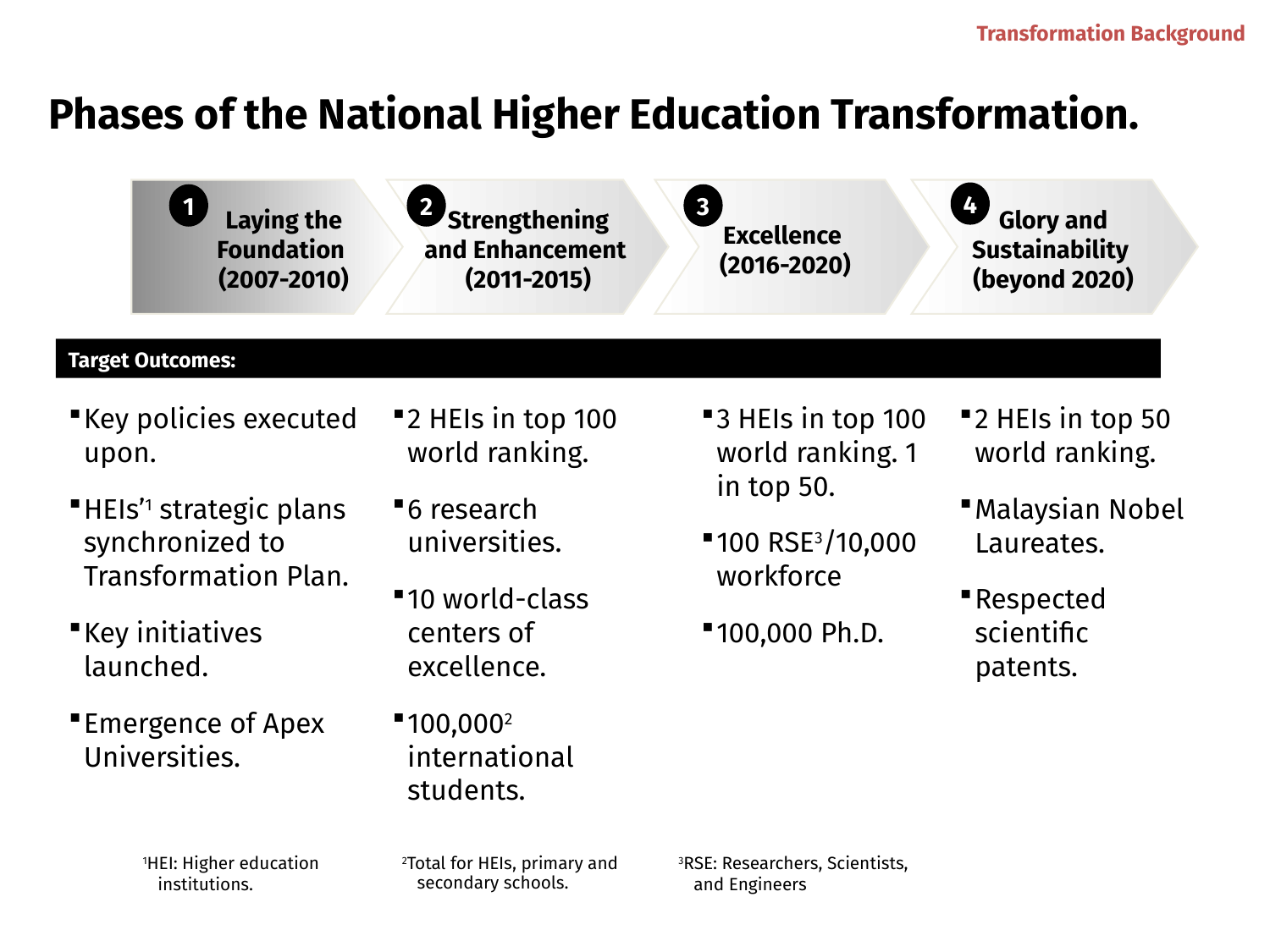

Transformation Background
Phases of the National Higher Education Transformation.

4
1
2
3
Laying the Foundation
(2007-2010)
Strengthening
and Enhancement
(2011-2015)
Glory and Sustainability
(beyond 2020)
Excellence
(2016-2020)
Target Outcomes:
Key policies executed upon.
HEIs’1 strategic plans synchronized to Transformation Plan.
Key initiatives launched.
Emergence of Apex Universities.
2 HEIs in top 100 world ranking.
6 research universities.
10 world-class centers of excellence.
100,0002 international students.
3 HEIs in top 100 world ranking. 1 in top 50.
100 RSE3/10,000 workforce
100,000 Ph.D.

2 HEIs in top 50 world ranking.
Malaysian Nobel Laureates.
Respected scientific patents.
1HEI: Higher education institutions.
3RSE: Researchers, Scientists, and Engineers
2Total for HEIs, primary and
secondary schools.